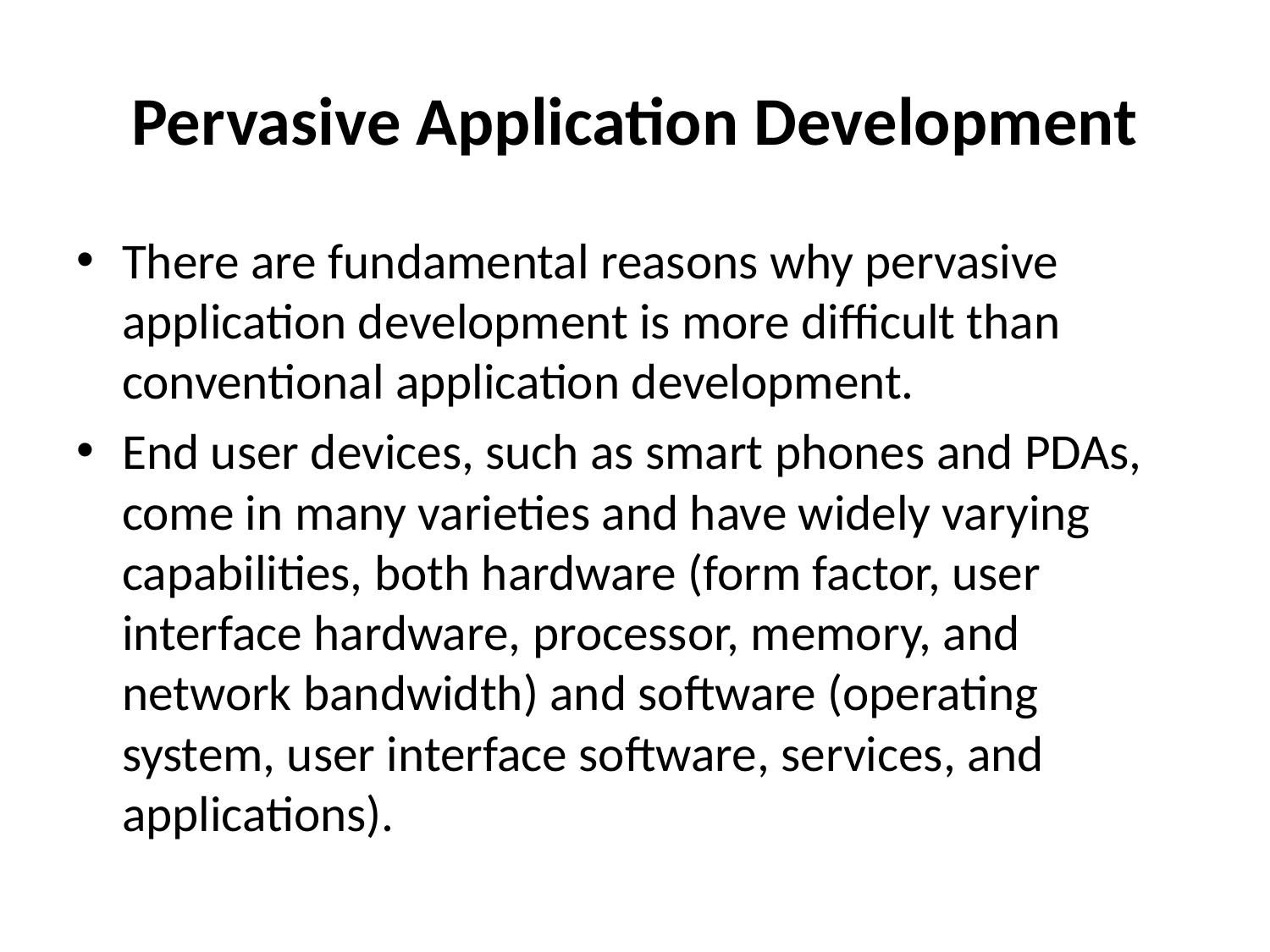

# Pervasive Application Development
There are fundamental reasons why pervasive application development is more difficult than conventional application development.
End user devices, such as smart phones and PDAs, come in many varieties and have widely varying capabilities, both hardware (form factor, user interface hardware, processor, memory, and network bandwidth) and software (operating system, user interface software, services, and applications).